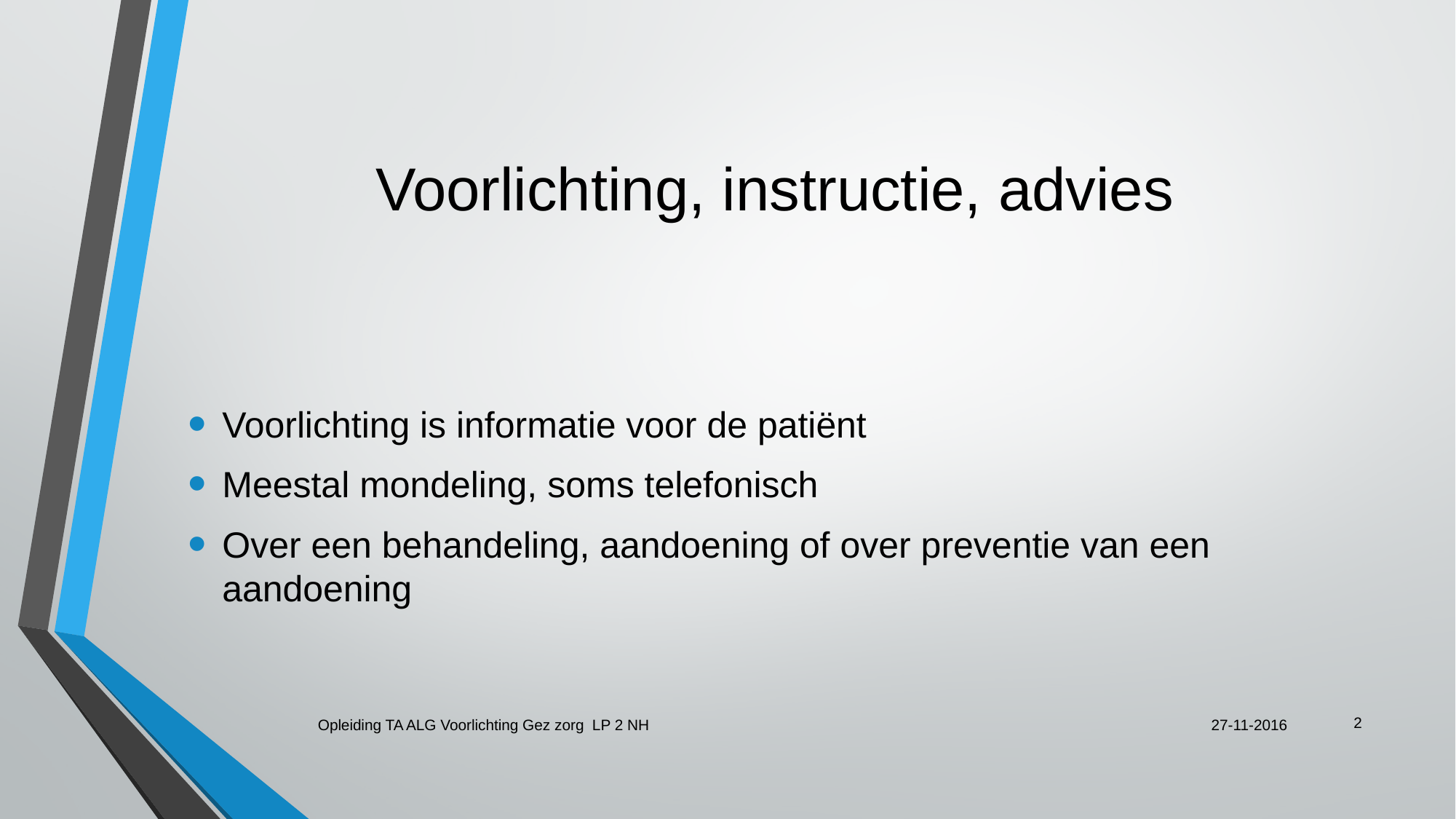

# Voorlichting, instructie, advies
Voorlichting is informatie voor de patiënt
Meestal mondeling, soms telefonisch
Over een behandeling, aandoening of over preventie van een aandoening
2
Opleiding TA ALG Voorlichting Gez zorg  LP 2 NH
27-11-2016